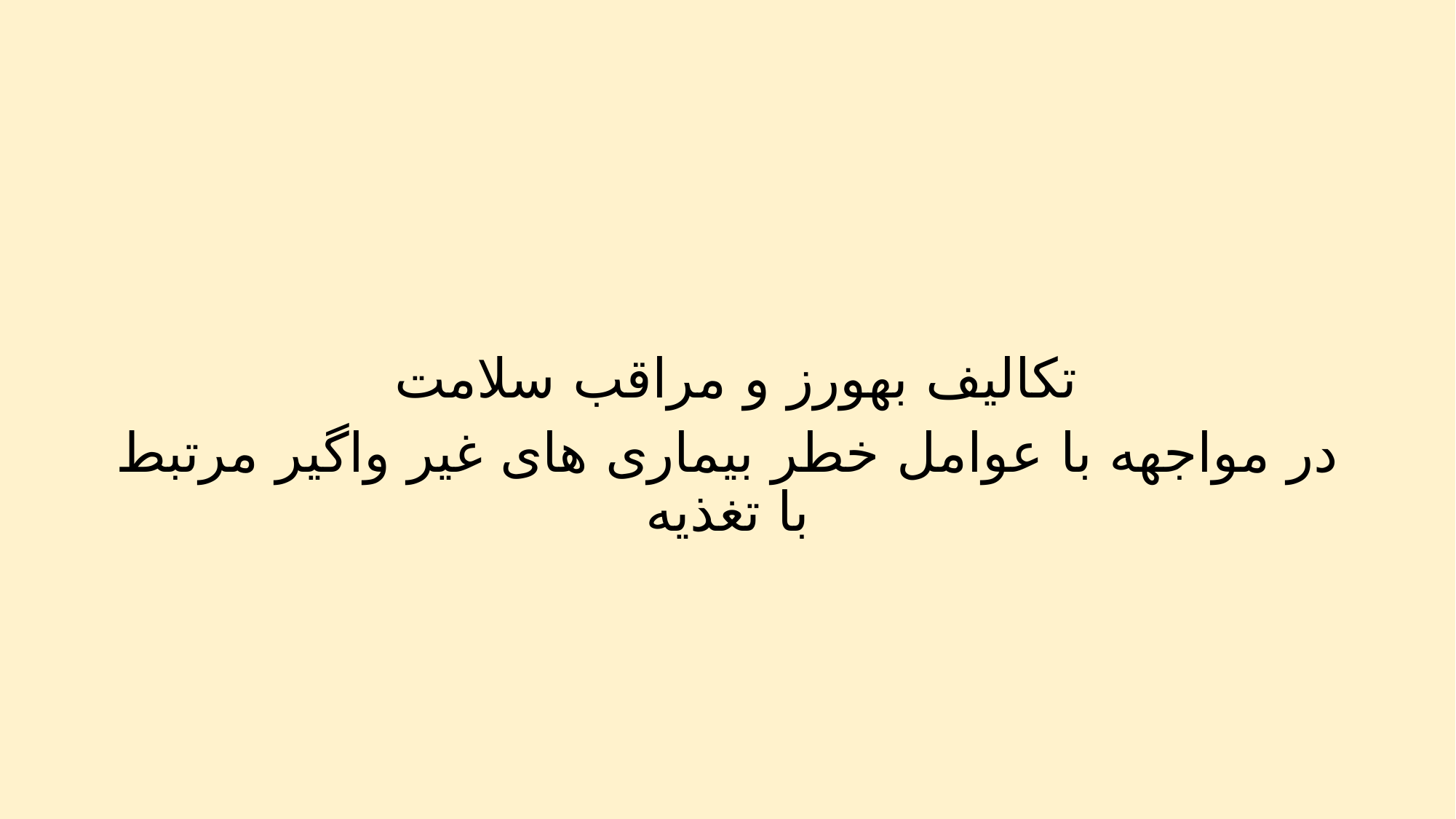

#

تکالیف بهورز و مراقب سلامت
در مواجهه با عوامل خطر بیماری های غیر واگیر مرتبط با تغذیه